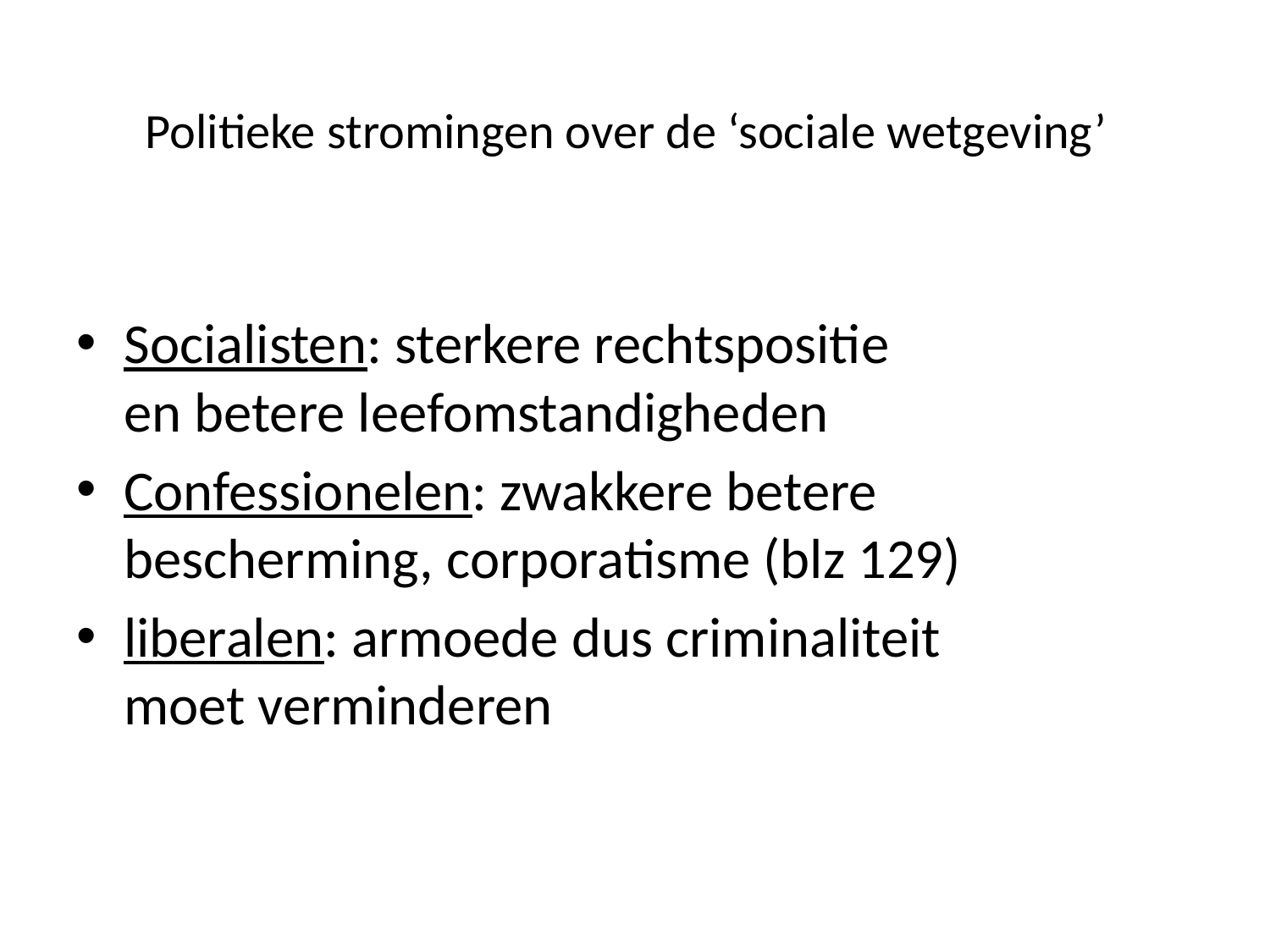

# Politieke stromingen over de ‘sociale wetgeving’

Socialisten: sterkere rechtspositie
en betere leefomstandigheden
Confessionelen: zwakkere betere
bescherming, corporatisme (blz 129)
liberalen: armoede dus criminaliteit
moet verminderen